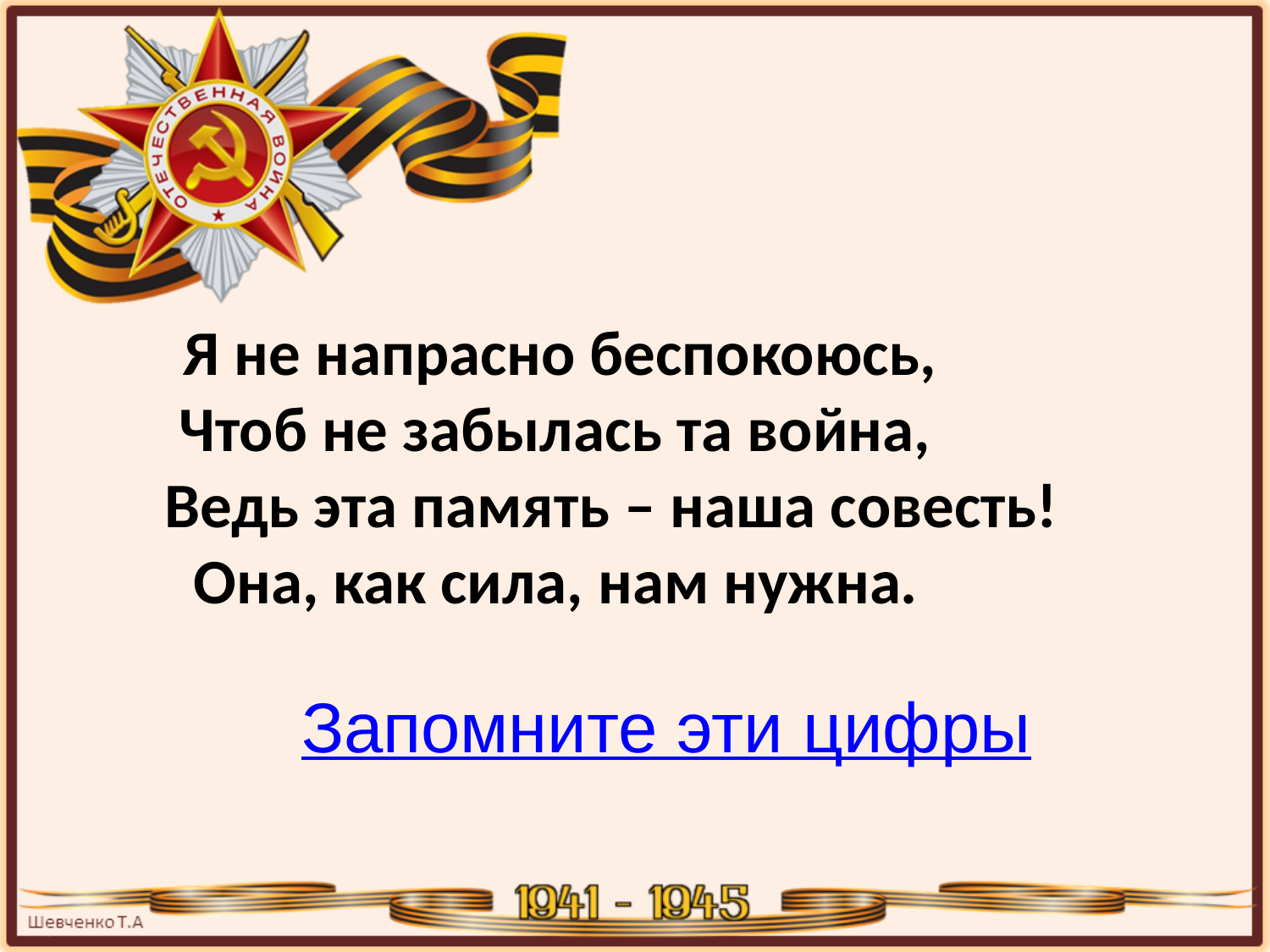

#
      Я не напрасно беспокоюсь,
     Чтоб не забылась та война,
    Ведь эта память – наша совесть!
      Она, как сила, нам нужна.
Запомните эти цифры